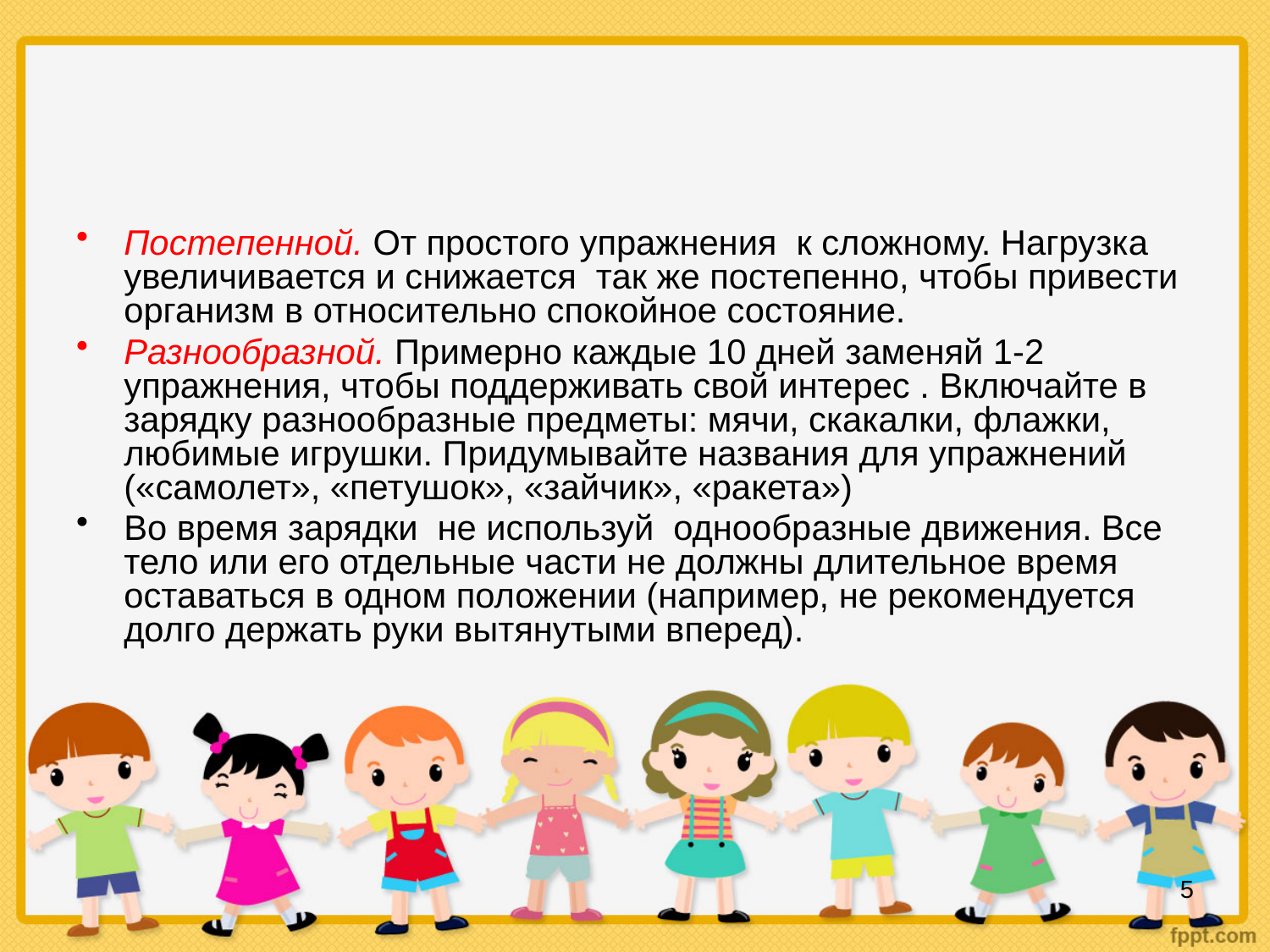

#
Постепенной. От простого упражнения  к сложному. Нагрузка увеличивается и снижается  так же постепенно, чтобы привести организм в относительно спокойное состояние.
Разнообразной. Примерно каждые 10 дней заменяй 1-2 упражнения, чтобы поддерживать свой интерес . Включайте в зарядку разнообразные предметы: мячи, скакалки, флажки, любимые игрушки. Придумывайте названия для упражнений («самолет», «петушок», «зайчик», «ракета»)
Во время зарядки  не используй  однообразные движения. Все тело или его отдельные части не должны длительное время оставаться в одном положении (например, не рекомендуется долго держать руки вытянутыми вперед).

5